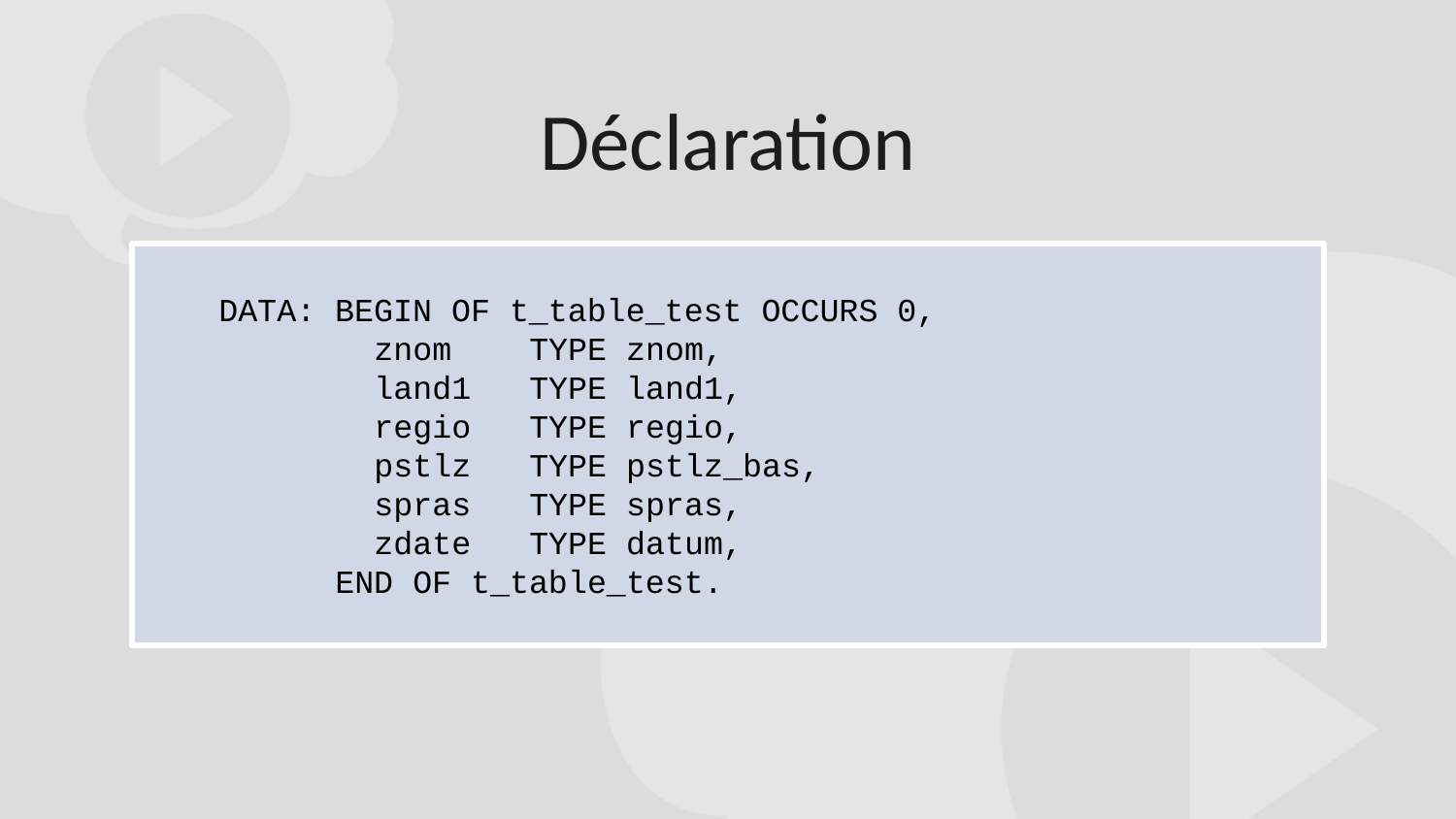

Déclaration

DATA: BEGIN OF t_table_test OCCURS 0,
        znom    TYPE znom,
        land1   TYPE land1,
        regio   TYPE regio,
        pstlz   TYPE pstlz_bas,
        spras   TYPE spras,
        zdate   TYPE datum,
      END OF t_table_test.